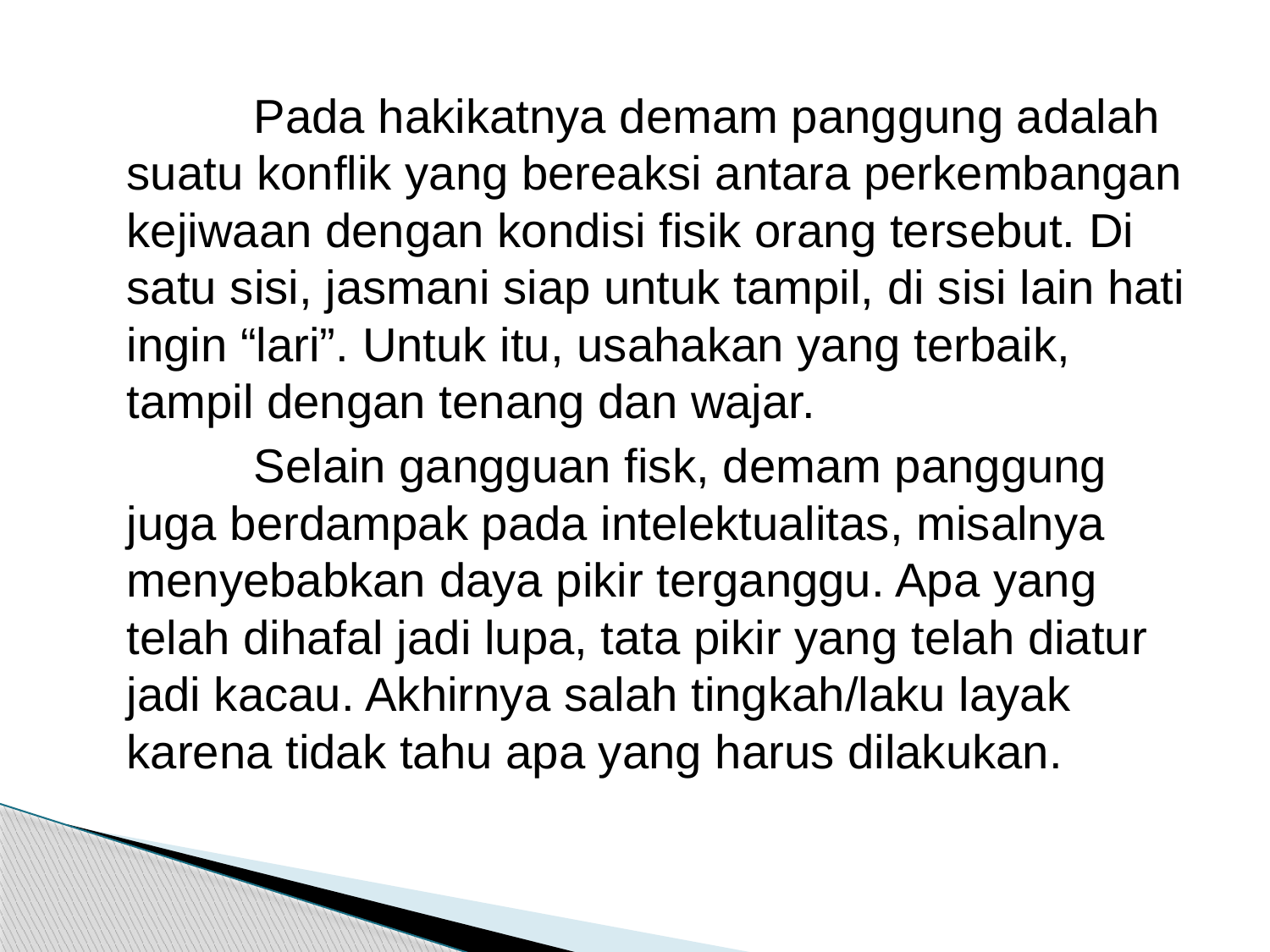

Pada hakikatnya demam panggung adalah suatu konflik yang bereaksi antara perkembangan kejiwaan dengan kondisi fisik orang tersebut. Di satu sisi, jasmani siap untuk tampil, di sisi lain hati ingin “lari”. Untuk itu, usahakan yang terbaik, tampil dengan tenang dan wajar.
		Selain gangguan fisk, demam panggung juga berdampak pada intelektualitas, misalnya menyebabkan daya pikir terganggu. Apa yang telah dihafal jadi lupa, tata pikir yang telah diatur jadi kacau. Akhirnya salah tingkah/laku layak karena tidak tahu apa yang harus dilakukan.